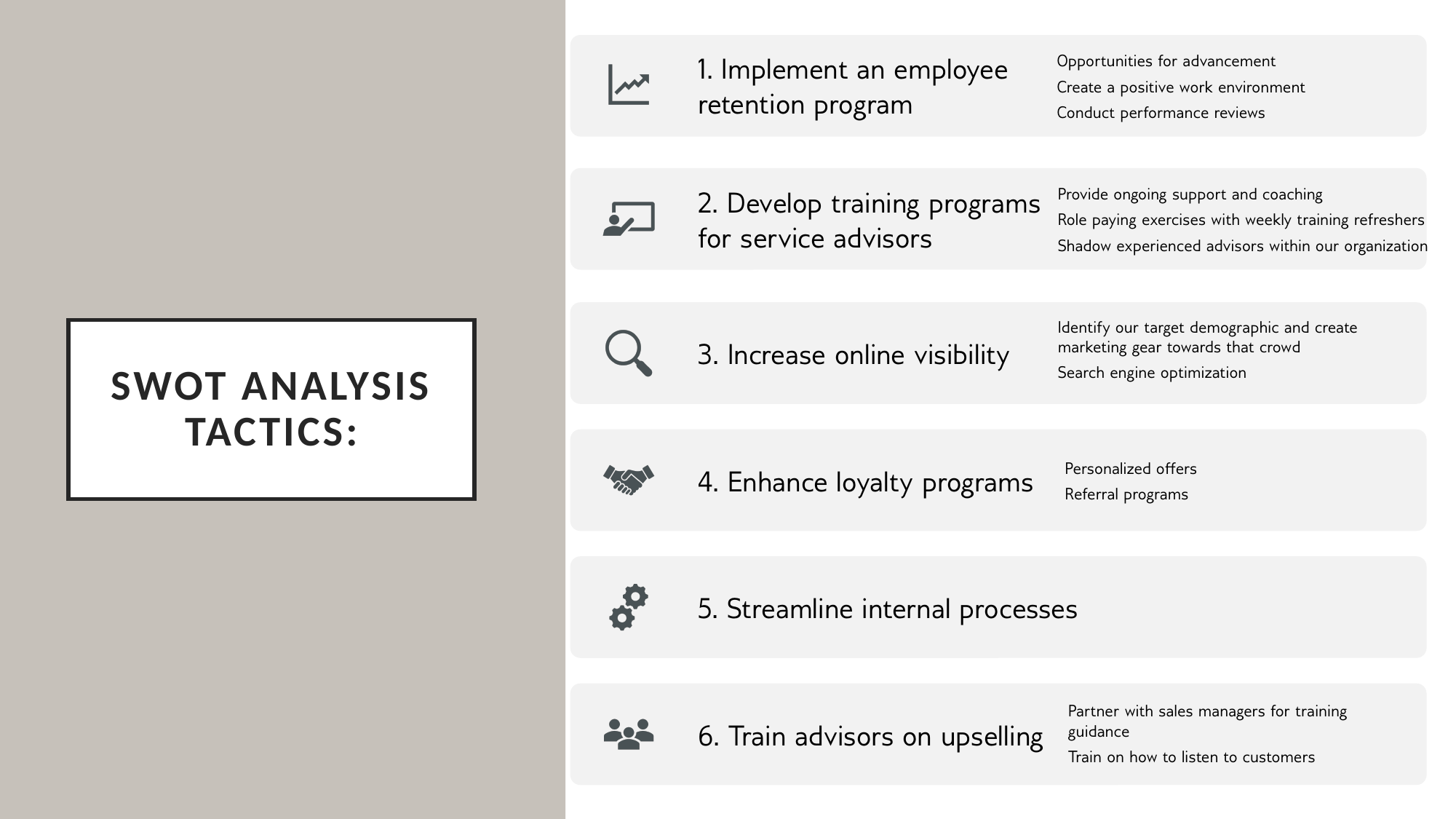

1. Implement an employee retention program
Opportunities for advancement
Create a positive work environment
Conduct performance reviews
2. Develop training programs for service advisors
Provide ongoing support and coaching
Role paying exercises with weekly training refreshers
Shadow experienced advisors within our organization
3. Increase online visibility
Identify our target demographic and create marketing gear towards that crowd
Search engine optimization
4. Enhance loyalty programs
Personalized offers
Referral programs
5. Streamline internal processes
6. Train advisors on upselling
Partner with sales managers for training guidance
Train on how to listen to customers
# SWOT Analysis Tactics: